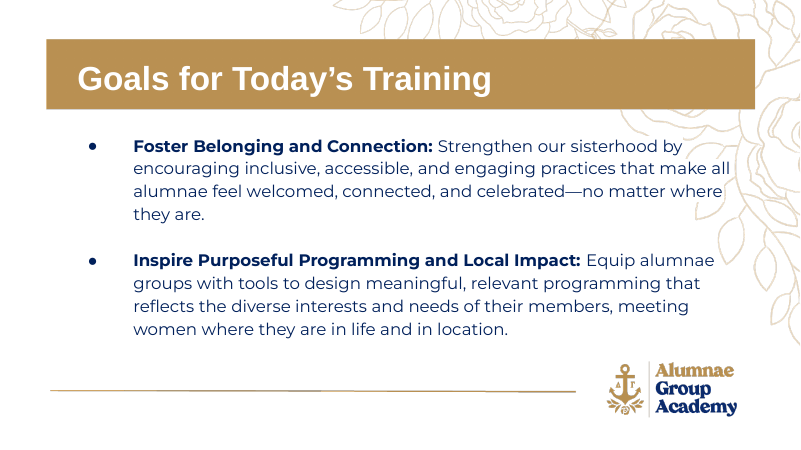

Goals for Today’s Training
Foster Belonging and Connection: Strengthen our sisterhood by encouraging inclusive, accessible, and engaging practices that make all alumnae feel welcomed, connected, and celebrated—no matter where they are.

Inspire Purposeful Programming and Local Impact: Equip alumnae groups with tools to design meaningful, relevant programming that reflects the diverse interests and needs of their members, meeting women where they are in life and in location.